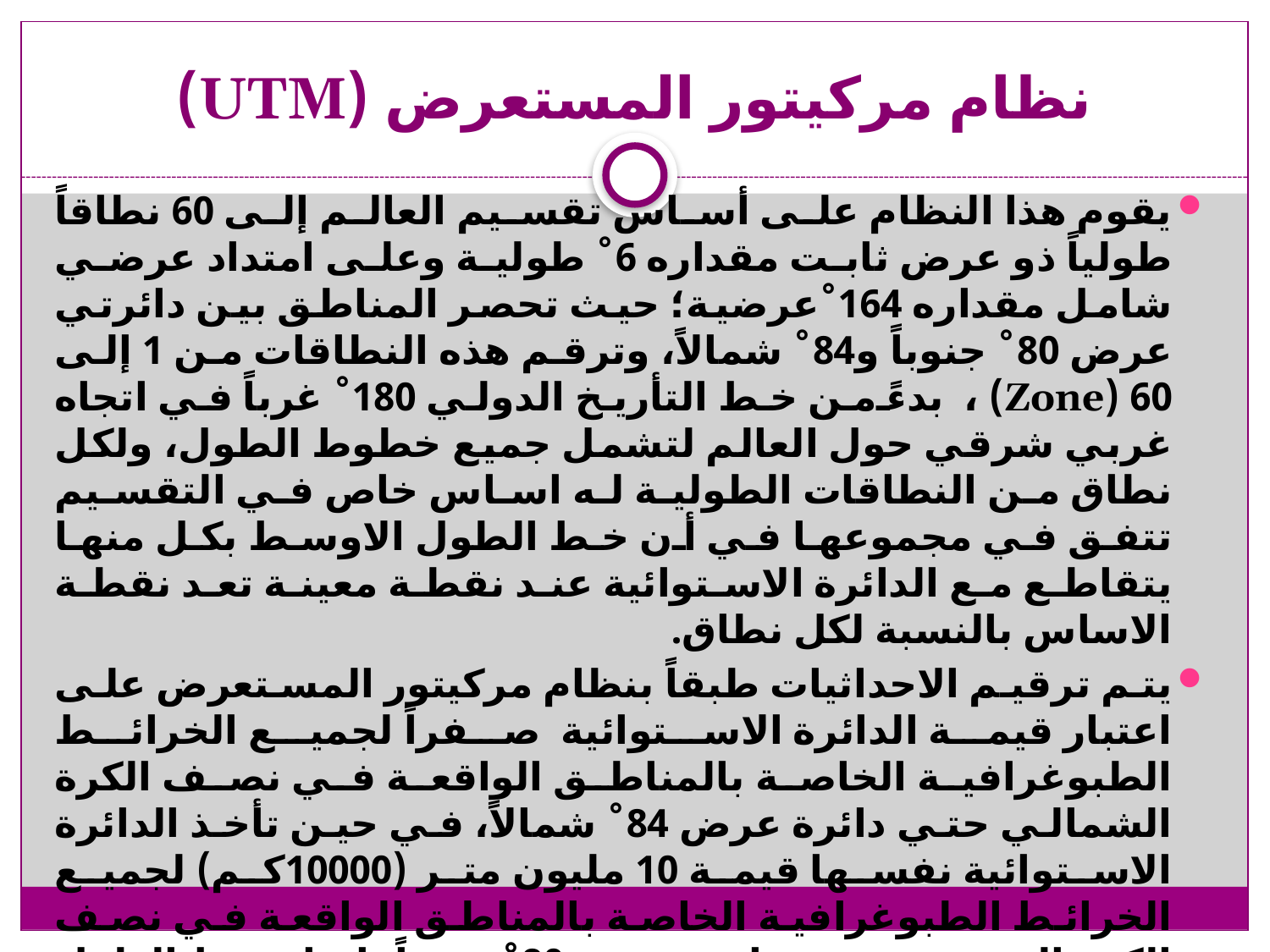

# نظام مركيتور المستعرض (UTM)
يقوم هذا النظام على أساس تقسيم العالم إلى 60 نطاقاً طولياً ذو عرض ثابت مقداره 6˚ طولية وعلى امتداد عرضي شامل مقداره 164˚عرضية؛ حيث تحصر المناطق بين دائرتي عرض 80˚ جنوباً و84˚ شمالاً، وترقم هذه النطاقات من 1 إلى 60 (Zone) ، بدءً من خط التأريخ الدولي 180˚ غرباً في اتجاه غربي شرقي حول العالم لتشمل جميع خطوط الطول، ولكل نطاق من النطاقات الطولية له اساس خاص في التقسيم تتفق في مجموعها في أن خط الطول الاوسط بكل منها يتقاطع مع الدائرة الاستوائية عند نقطة معينة تعد نقطة الاساس بالنسبة لكل نطاق.
يتم ترقيم الاحداثيات طبقاً بنظام مركيتور المستعرض على اعتبار قيمة الدائرة الاستوائية  صفراً لجميع الخرائط الطبوغرافية الخاصة بالمناطق الواقعة في نصف الكرة الشمالي حتي دائرة عرض 84˚ شمالاً، في حين تأخذ الدائرة الاستوائية نفسها قيمة 10 مليون متر (10000كم) لجميع الخرائط الطبوغرافية الخاصة بالمناطق الواقعة في نصف الكرة الجنوبي حتي دائرة عرض 80˚ جنوباً، اما   خط الطول الأوسط  فيرقم 500000 متراً  (500 كم) ولا يرقم برقم صفر في  جميع النطاقات الستين، أي أن هذه الأرقام تمثل بداية  تسلسل ارقام الاحداثيات أو قراءة المسافة من الدائرة الاستوائية شمالاً وجنوباً ومن خط الطول الأوسط في كل النطاقات.